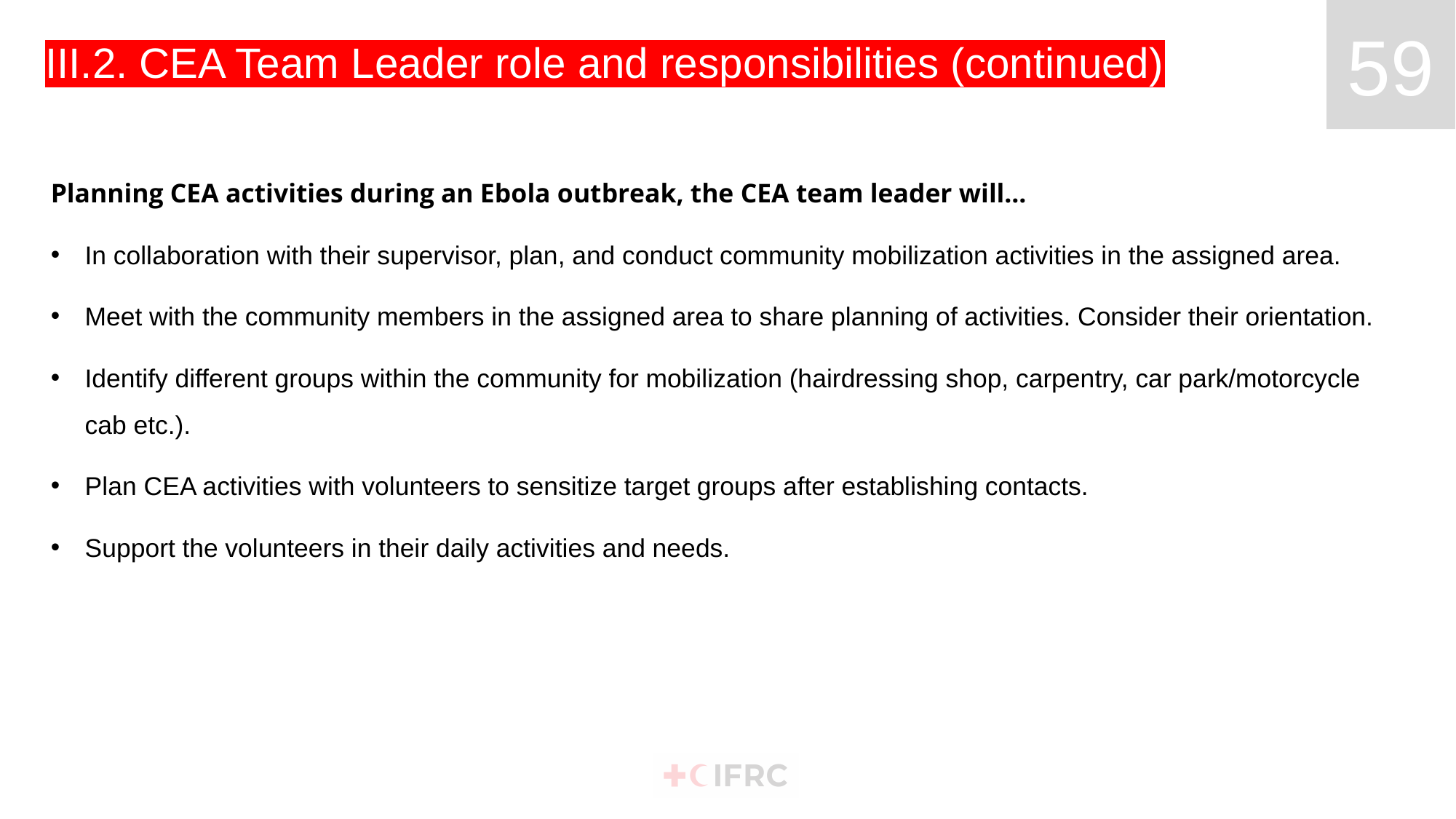

# III.2. CEA Team Leader role and responsibilities (continued)
Planning CEA activities during an Ebola outbreak, the CEA team leader will...
In collaboration with their supervisor, plan, and conduct community mobilization activities in the assigned area.
Meet with the community members in the assigned area to share planning of activities. Consider their orientation.
Identify different groups within the community for mobilization (hairdressing shop, carpentry, car park/motorcycle cab etc.).
Plan CEA activities with volunteers to sensitize target groups after establishing contacts.
Support the volunteers in their daily activities and needs.